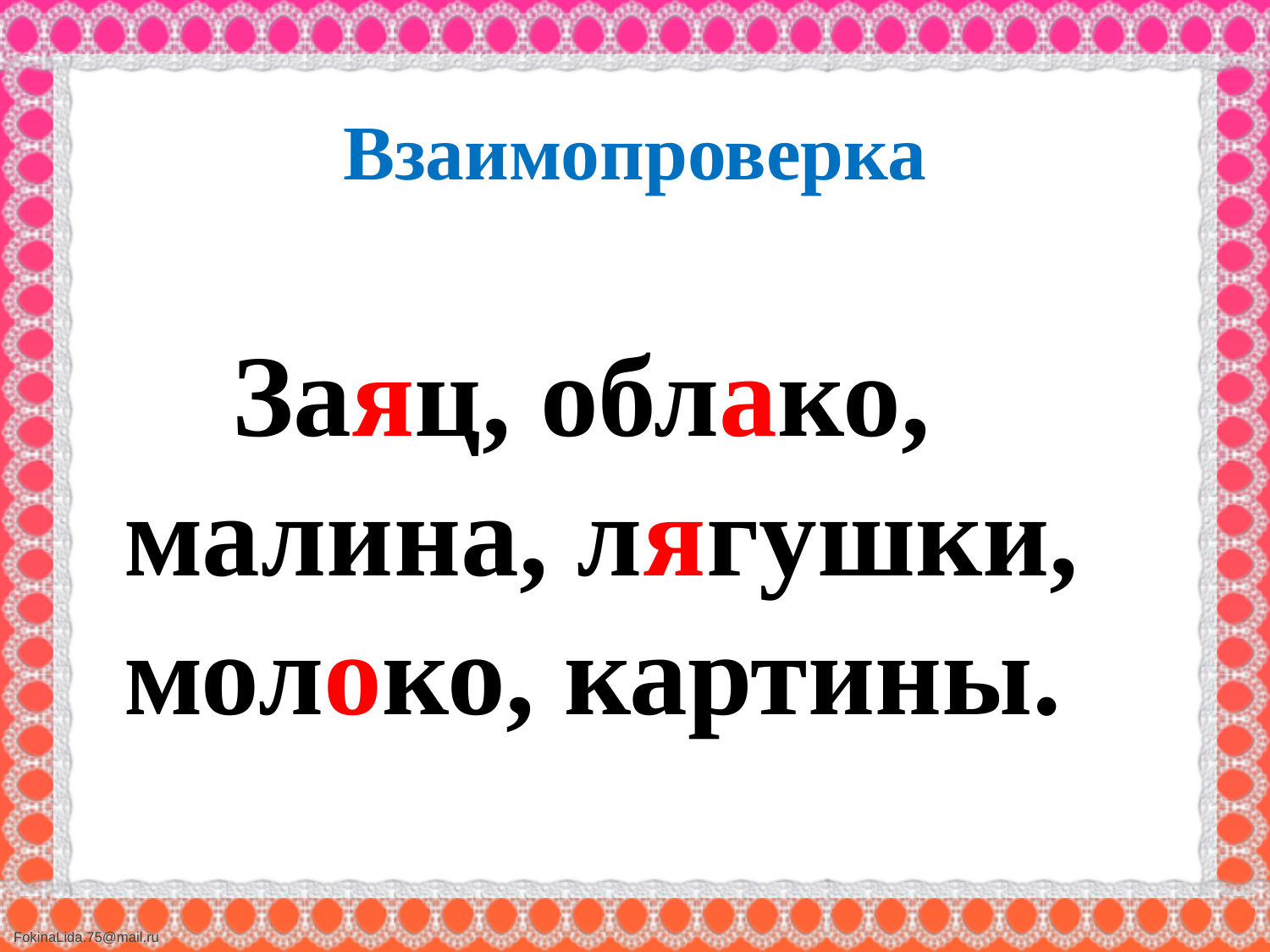

# Взаимопроверка

           Заяц, облако, малина, лягушки, молоко, картины.